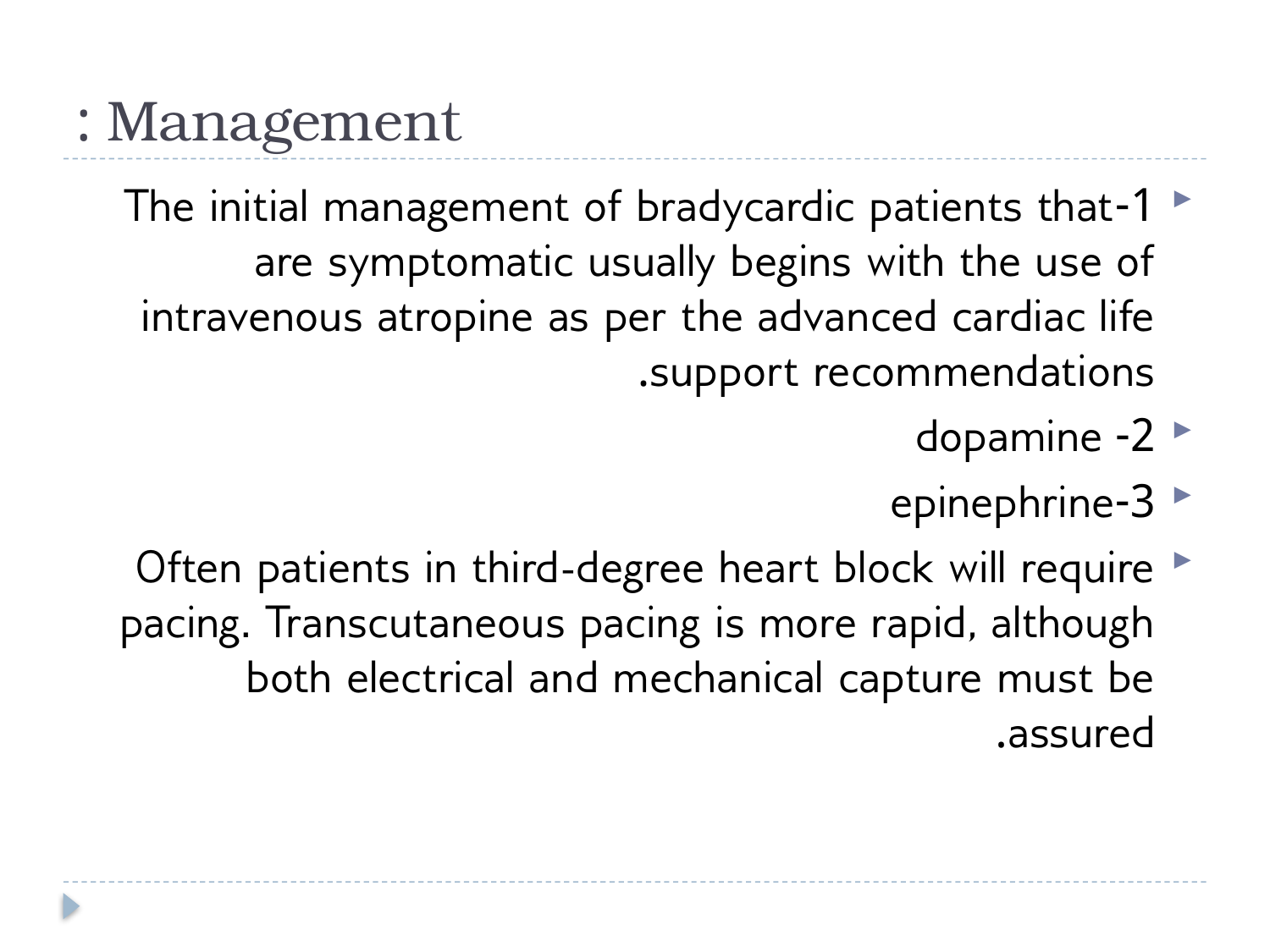

# Management :
1-The initial management of bradycardic patients that are symptomatic usually begins with the use of intravenous atropine as per the advanced cardiac life support recommendations.
2- dopamine
3-epinephrine
Often patients in third-degree heart block will require pacing. Transcutaneous pacing is more rapid, although both electrical and mechanical capture must be assured.